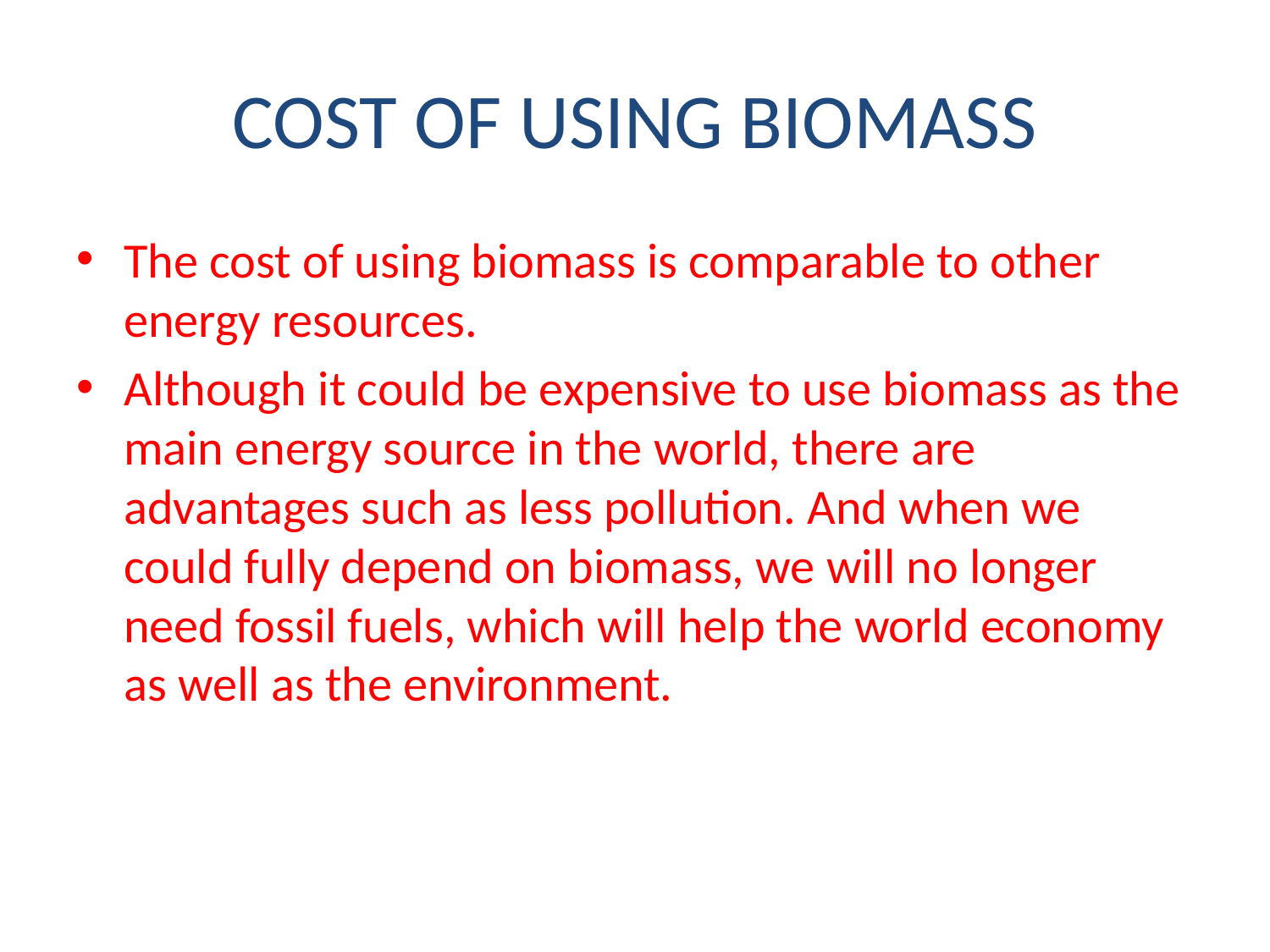

# COST OF USING BIOMASS
The cost of using biomass is comparable to other energy resources.
Although it could be expensive to use biomass as the main energy source in the world, there are advantages such as less pollution. And when we could fully depend on biomass, we will no longer need fossil fuels, which will help the world economy as well as the environment.